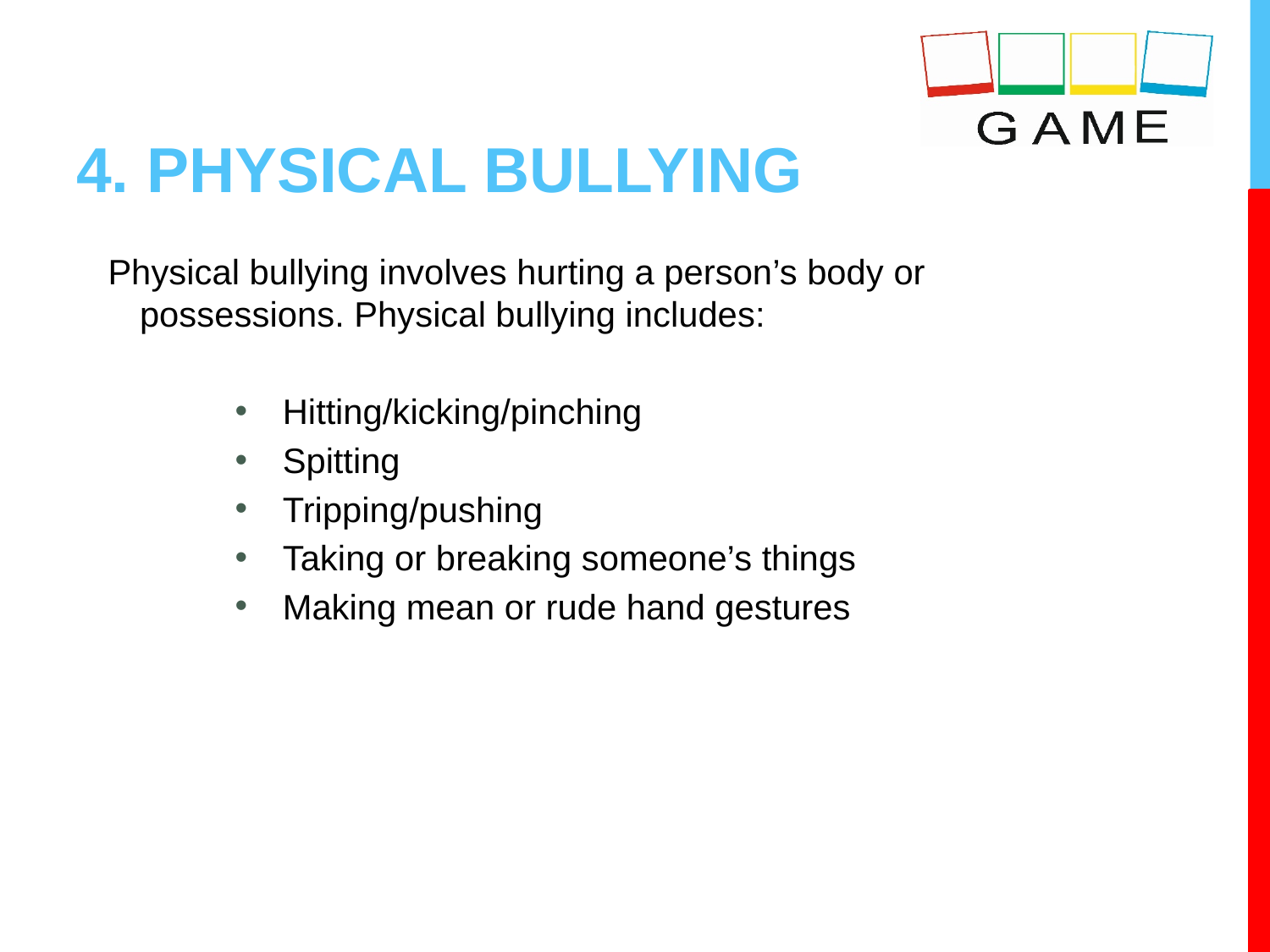

# 4. PHYSICAL BULLYING
Physical bullying involves hurting a person’s body or possessions. Physical bullying includes:

Hitting/kicking/pinching
Spitting
Tripping/pushing
Taking or breaking someone’s things
Making mean or rude hand gestures